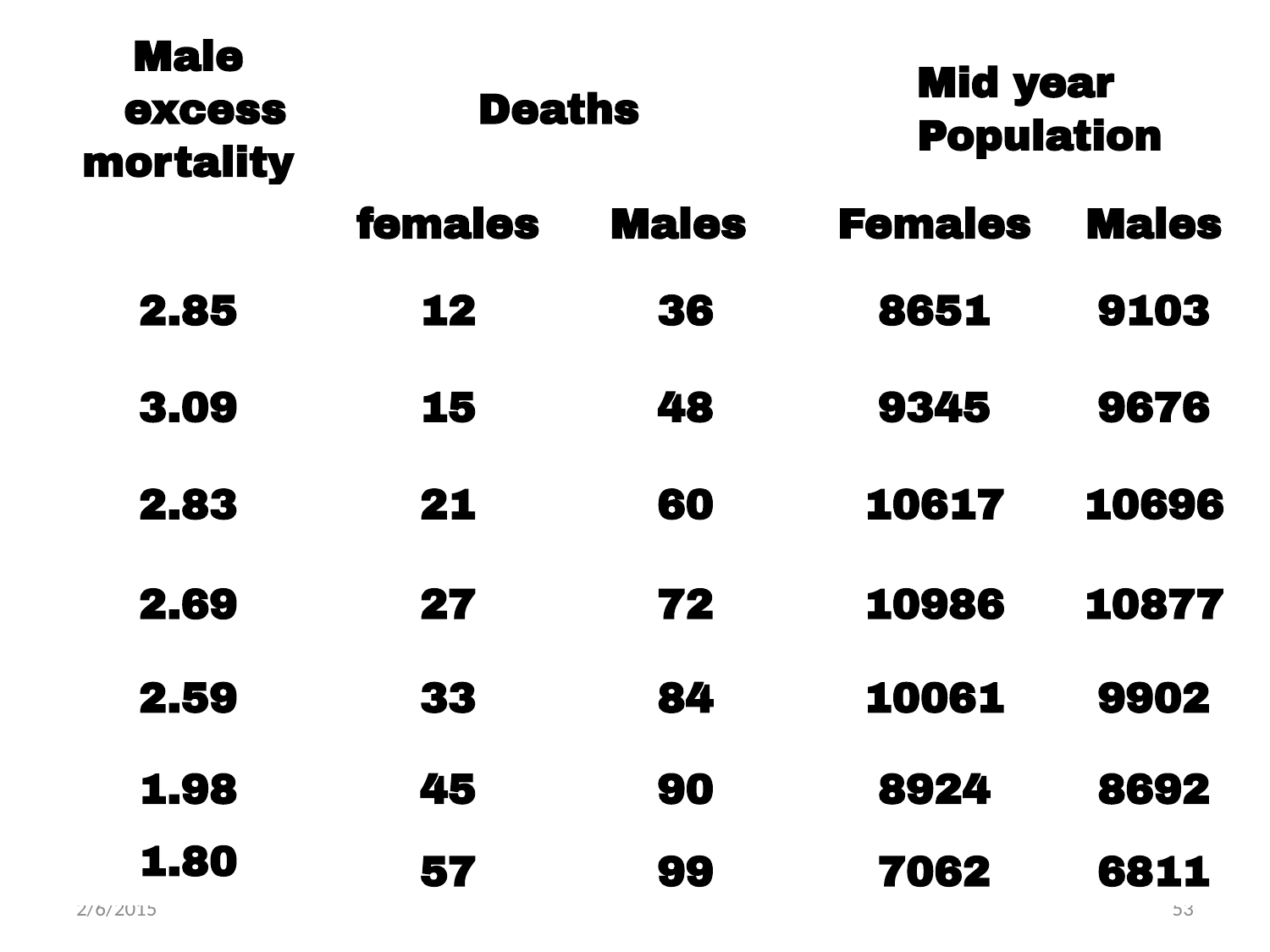

| Male excess  mortality | Deaths |  | Mid year Population |  |
| --- | --- | --- | --- | --- |
|  | females | Males | Females | Males |
| 2.85 | 12 | 36 | 8651 | 9103 |
| 3.09 | 15 | 48 | 9345 | 9676 |
| 2.83 | 21 | 60 | 10617 | 10696 |
| 2.69 | 27 | 72 | 10986 | 10877 |
| 2.59 | 33 | 84 | 10061 | 9902 |
| 1.98 | 45 | 90 | 8924 | 8692 |
| 1.80 | 57 | 99 | 7062 | 6811 |
2/6/2015
53